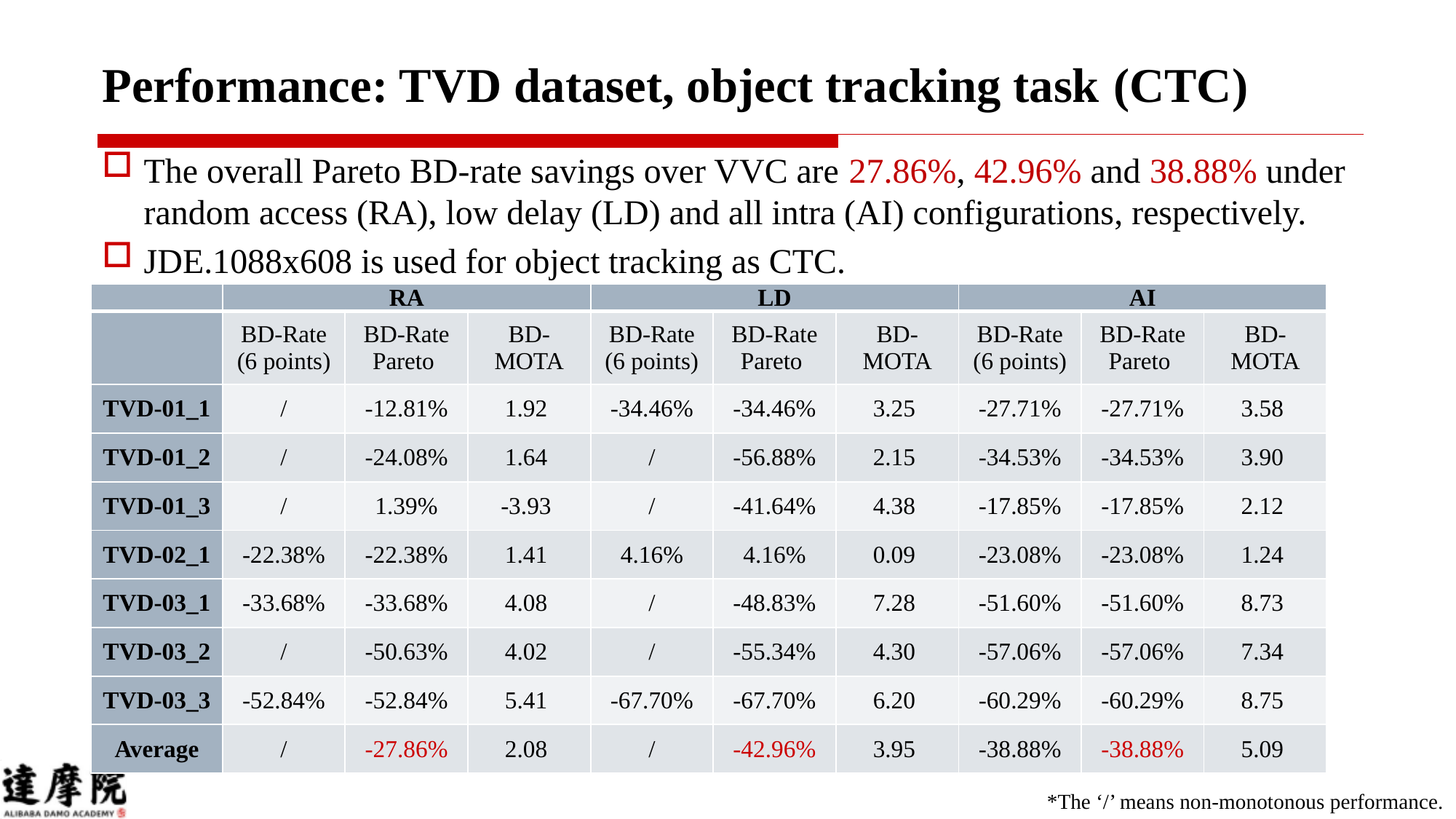

# Performance: TVD dataset, object tracking task (CTC)
The overall Pareto BD-rate savings over VVC are 27.86%, 42.96% and 38.88% under random access (RA), low delay (LD) and all intra (AI) configurations, respectively.
JDE.1088x608 is used for object tracking as CTC.

|  | RA |  |  | LD |  |  | AI |  |  |
| --- | --- | --- | --- | --- | --- | --- | --- | --- | --- |
|  | BD-Rate (6 points) | BD-Rate Pareto | BD-MOTA | BD-Rate (6 points) | BD-Rate Pareto | BD-MOTA | BD-Rate (6 points) | BD-Rate Pareto | BD-MOTA |
| TVD-01\_1 | / | -12.81% | 1.92 | -34.46% | -34.46% | 3.25 | -27.71% | -27.71% | 3.58 |
| TVD-01\_2 | / | -24.08% | 1.64 | / | -56.88% | 2.15 | -34.53% | -34.53% | 3.90 |
| TVD-01\_3 | / | 1.39% | -3.93 | / | -41.64% | 4.38 | -17.85% | -17.85% | 2.12 |
| TVD-02\_1 | -22.38% | -22.38% | 1.41 | 4.16% | 4.16% | 0.09 | -23.08% | -23.08% | 1.24 |
| TVD-03\_1 | -33.68% | -33.68% | 4.08 | / | -48.83% | 7.28 | -51.60% | -51.60% | 8.73 |
| TVD-03\_2 | / | -50.63% | 4.02 | / | -55.34% | 4.30 | -57.06% | -57.06% | 7.34 |
| TVD-03\_3 | -52.84% | -52.84% | 5.41 | -67.70% | -67.70% | 6.20 | -60.29% | -60.29% | 8.75 |
| Average | / | -27.86% | 2.08 | / | -42.96% | 3.95 | -38.88% | -38.88% | 5.09 |
*The ‘/’ means non-monotonous performance.